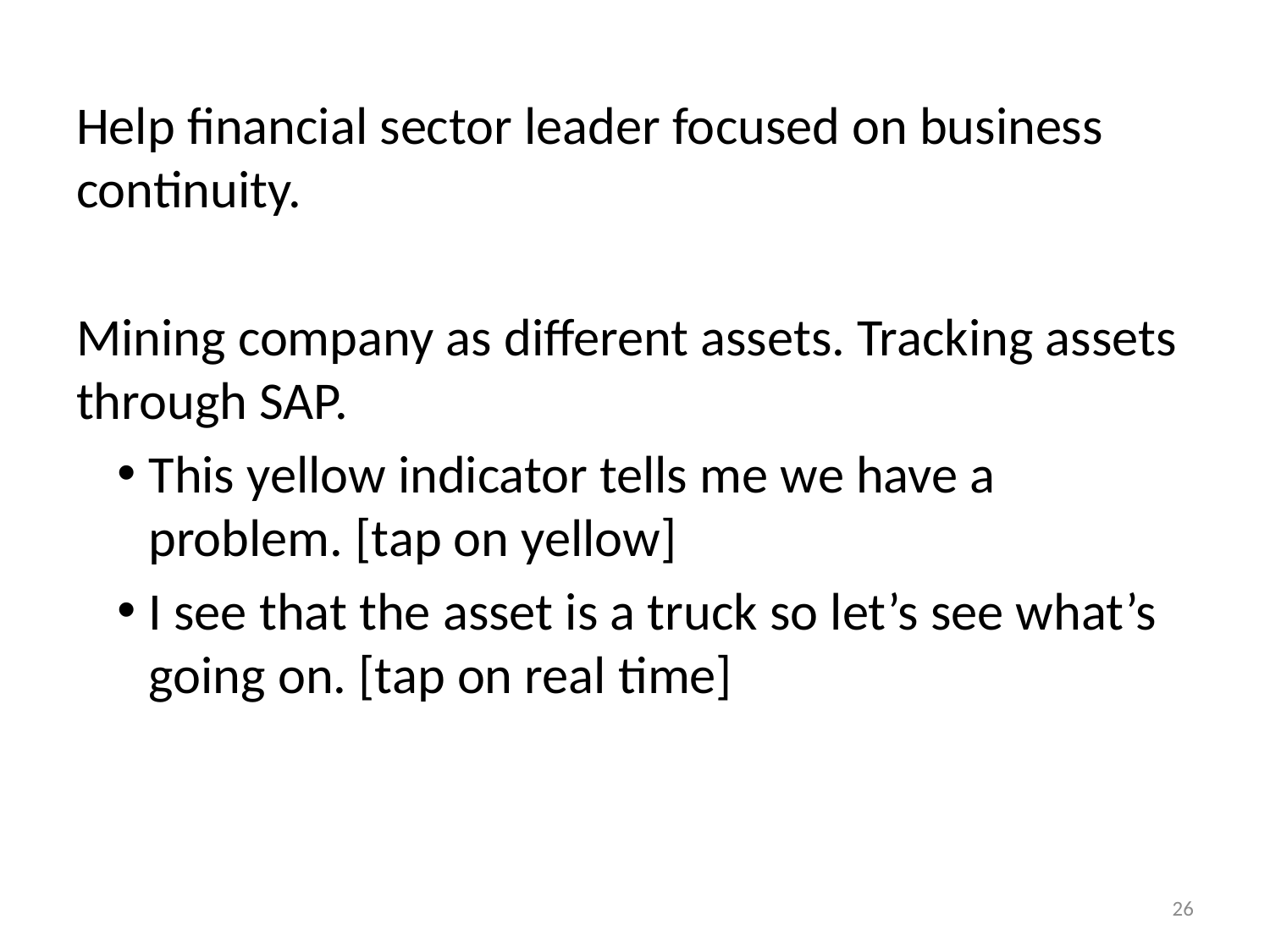

Help financial sector leader focused on business continuity.

Mining company as different assets. Tracking assets through SAP.
This yellow indicator tells me we have a problem. [tap on yellow]
I see that the asset is a truck so let’s see what’s going on. [tap on real time]

26